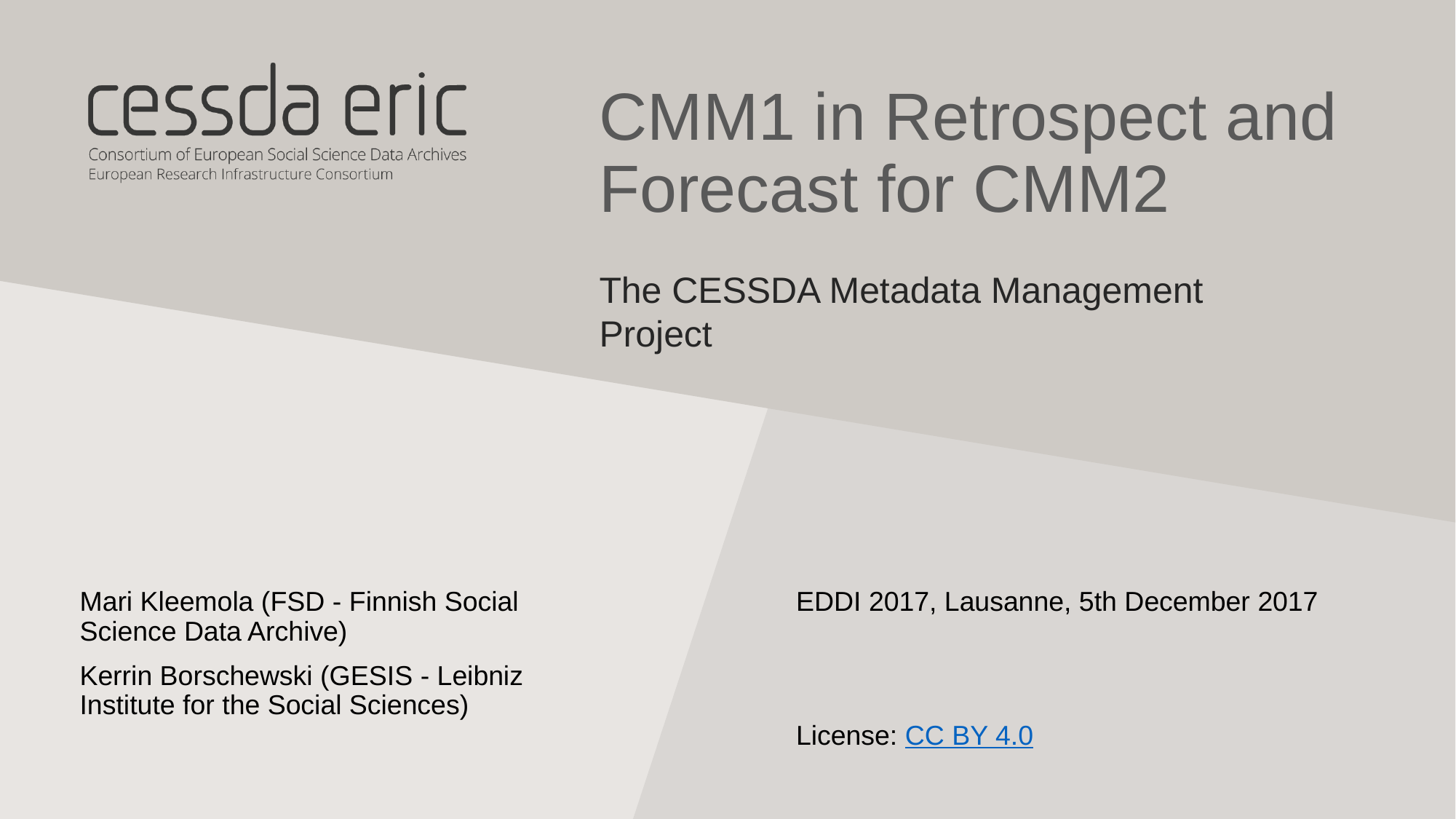

# CMM1 in Retrospect and Forecast for CMM2
The CESSDA Metadata Management Project
Mari Kleemola (FSD - Finnish Social Science Data Archive)
Kerrin Borschewski (GESIS - Leibniz Institute for the Social Sciences)

EDDI 2017, Lausanne, 5th December 2017

License: CC BY 4.0